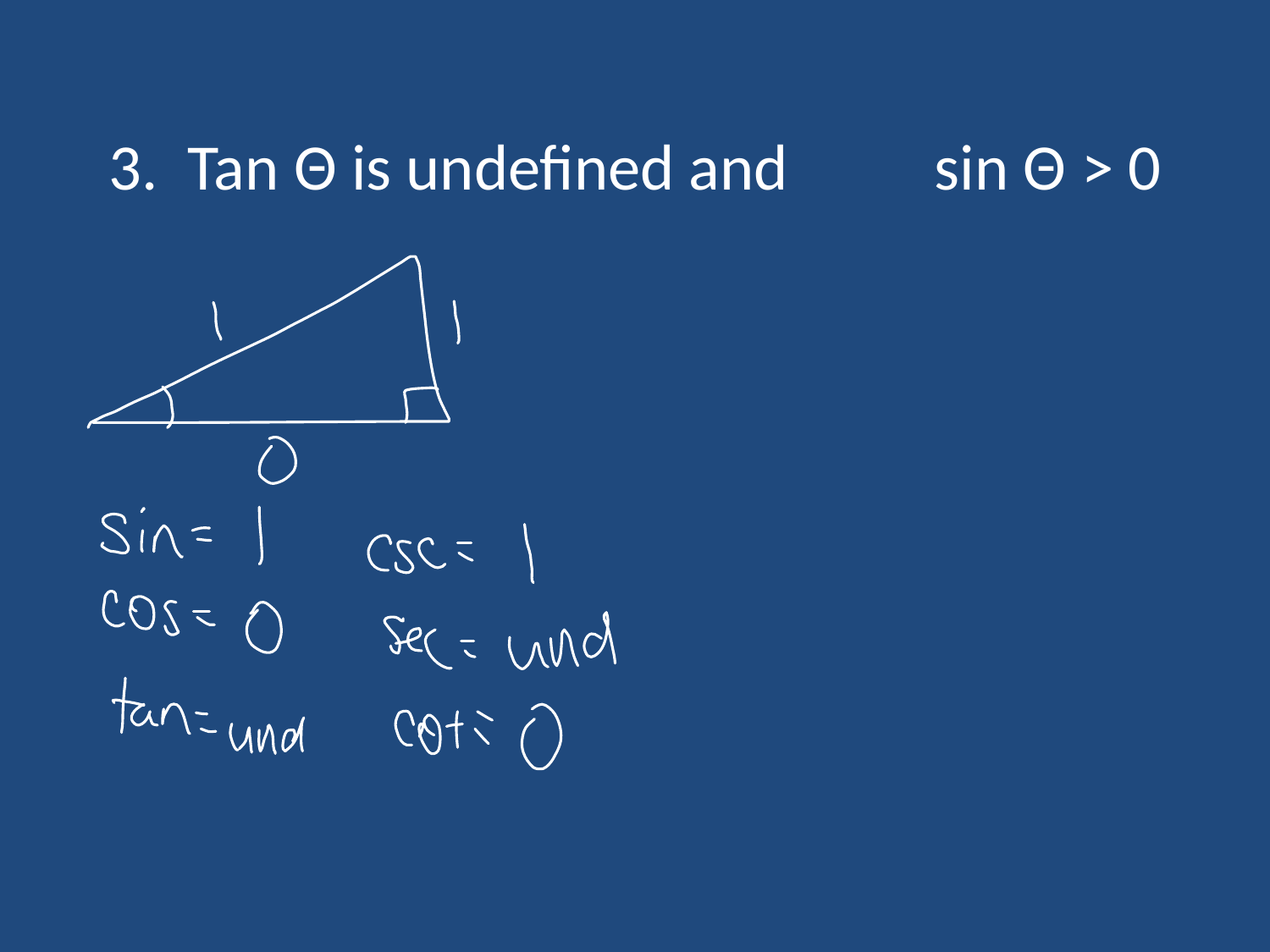

# 3.  Tan Θ is undefined and          sin Θ > 0